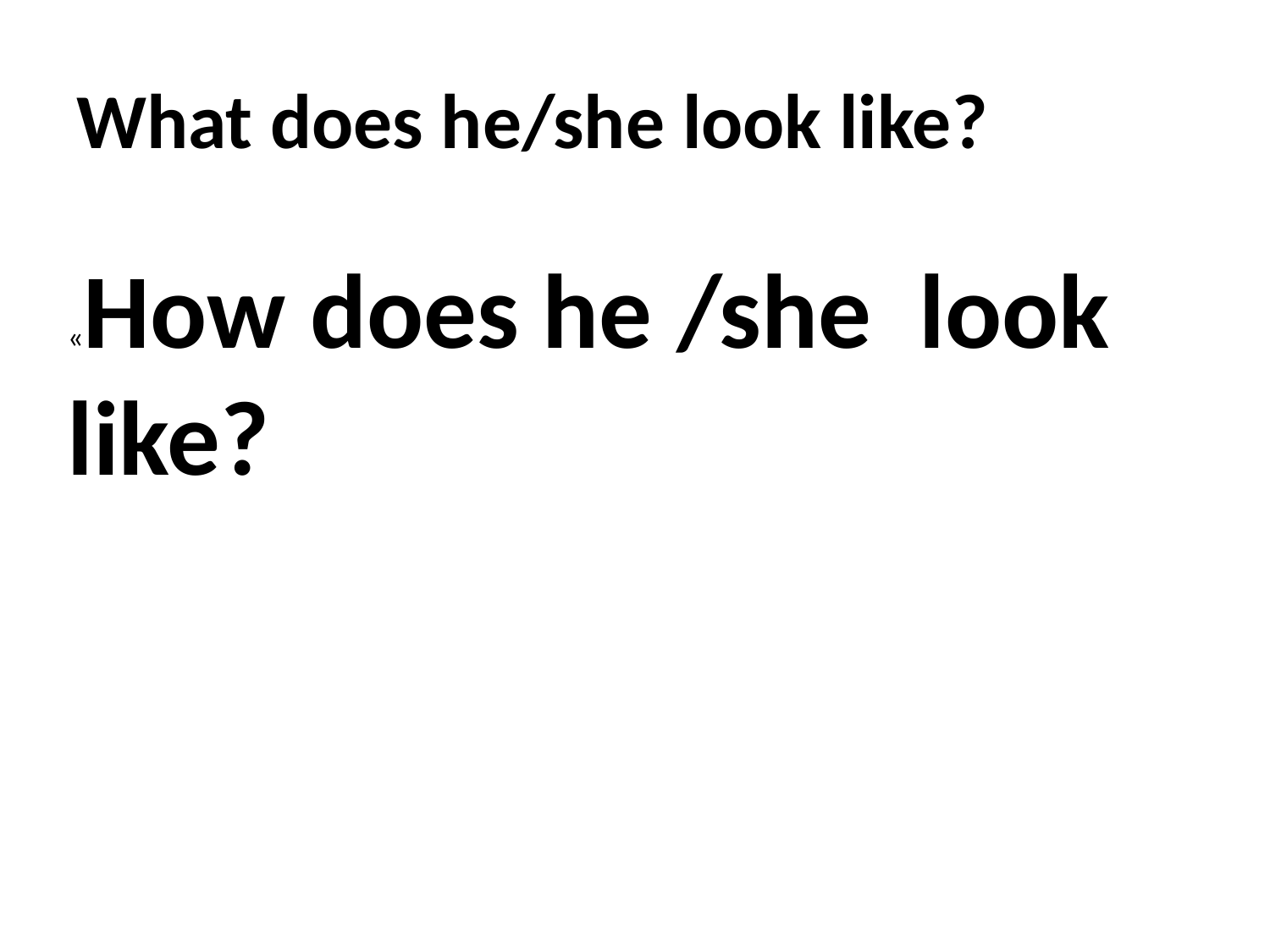

# What does he/she look like?
«How does he /she  look like?